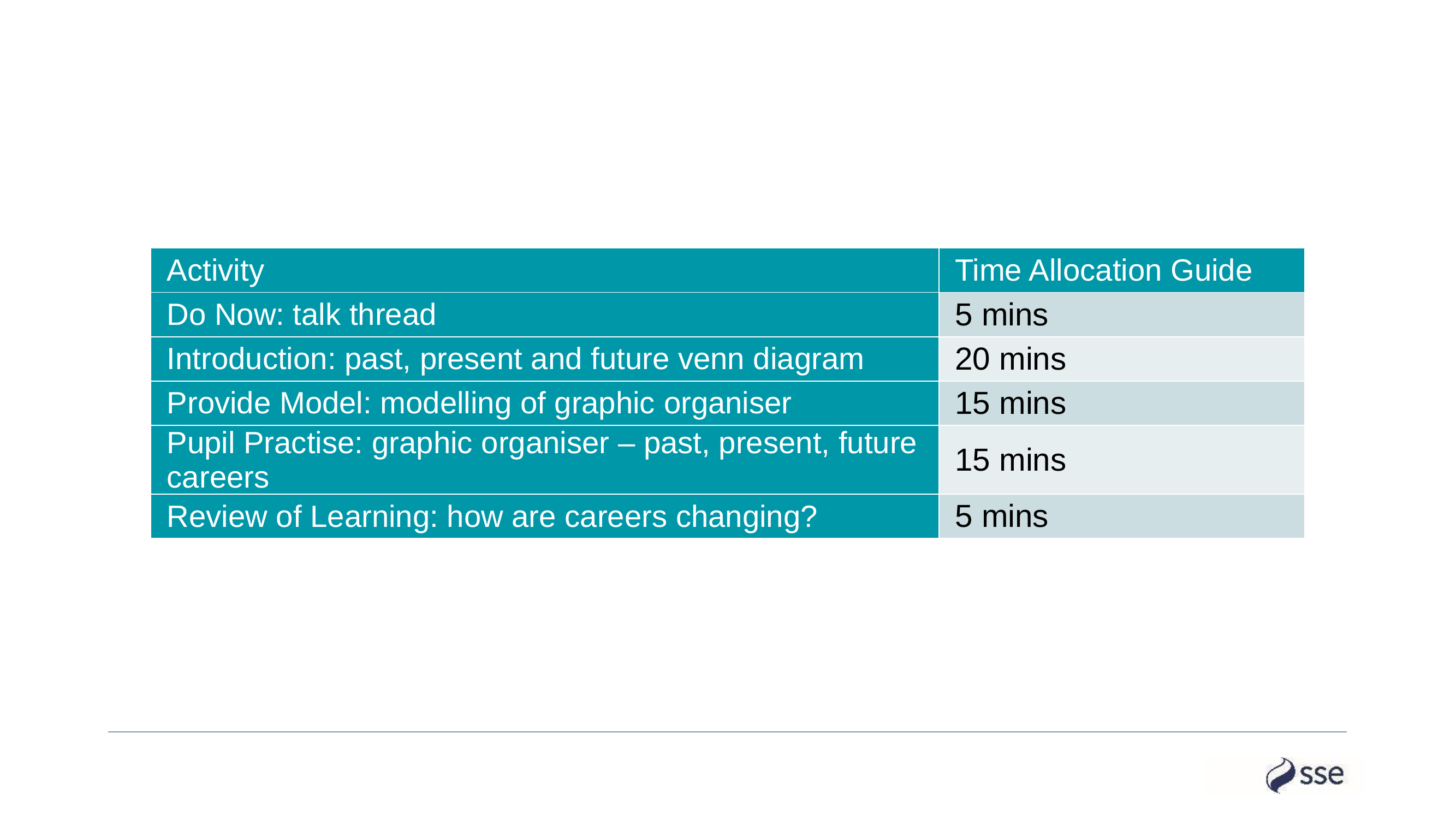

| Activity | Time Allocation Guide |
| --- | --- |
| Do Now: talk thread | 5 mins |
| Introduction: past, present and future venn diagram | 20 mins |
| Provide Model: modelling of graphic organiser | 15 mins |
| Pupil Practise: graphic organiser – past, present, future careers | 15 mins |
| Review of Learning: how are careers changing? | 5 mins |